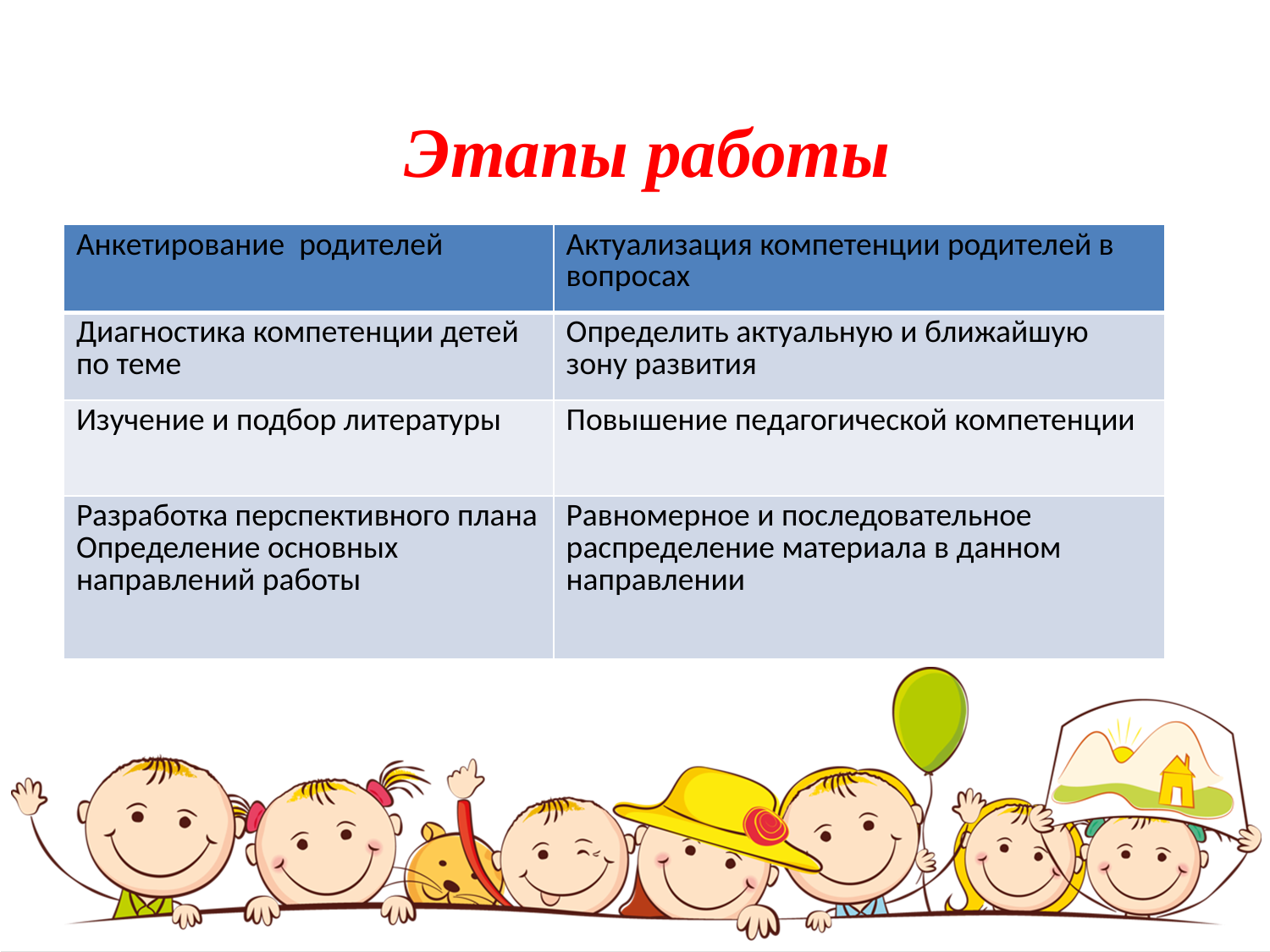

# Этапы работы

| Анкетирование родителей | Актуализация компетенции родителей в вопросах |
| --- | --- |
| Диагностика компетенции детей по теме | Определить актуальную и ближайшую зону развития |
| Изучение и подбор литературы | Повышение педагогической компетенции |
| Разработка перспективного плана Определение основных направлений работы | Равномерное и последовательное распределение материала в данном направлении |